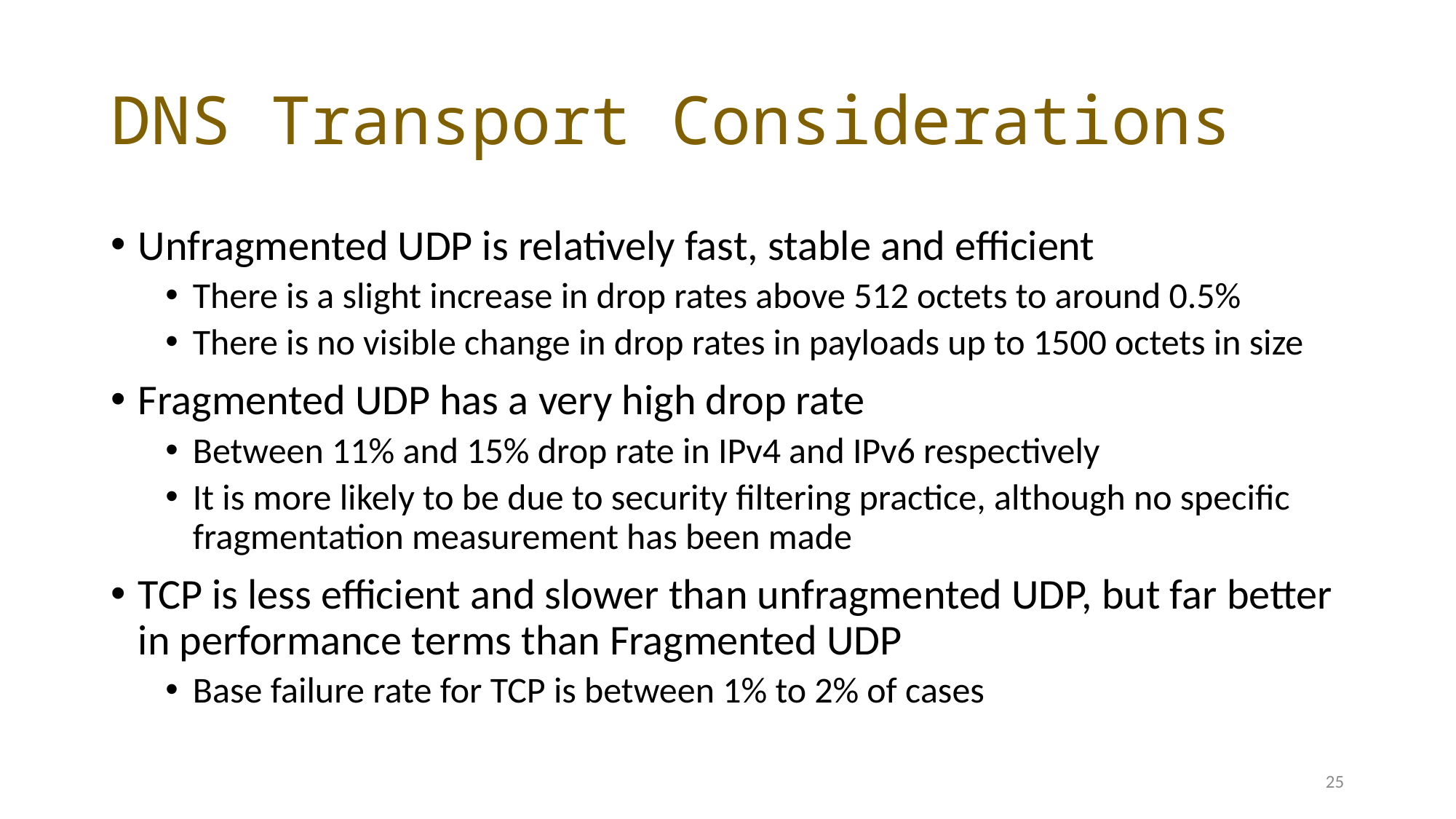

# DNS Transport Considerations
Unfragmented UDP is relatively fast, stable and efficient
There is a slight increase in drop rates above 512 octets to around 0.5%
There is no visible change in drop rates in payloads up to 1500 octets in size
Fragmented UDP has a very high drop rate
Between 11% and 15% drop rate in IPv4 and IPv6 respectively
It is more likely to be due to security filtering practice, although no specific fragmentation measurement has been made
TCP is less efficient and slower than unfragmented UDP, but far better in performance terms than Fragmented UDP
Base failure rate for TCP is between 1% to 2% of cases
25